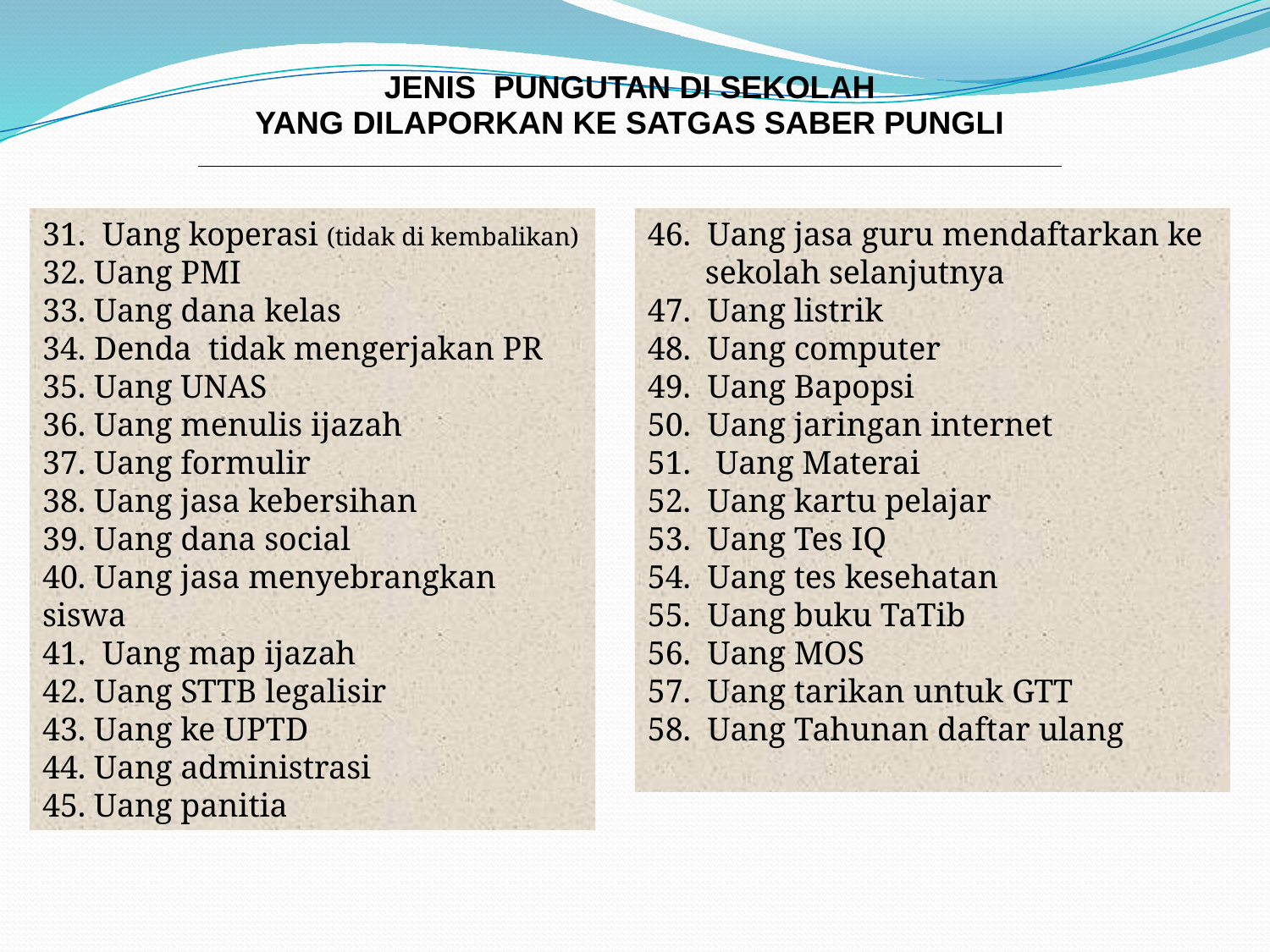

| JENIS PUNGUTAN DI SEKOLAH |  |  |  |
| --- | --- | --- | --- |
| YANG DILAPORKAN KE SATGAS SABER PUNGLI |  |  |  |
|  |  |  |  |
31.  Uang koperasi (tidak di kembalikan)
32. Uang PMI
33. Uang dana kelas
34. Denda  tidak mengerjakan PR
35. Uang UNAS
36. Uang menulis ijazah
37. Uang formulir
38. Uang jasa kebersihan
39. Uang dana social
40. Uang jasa menyebrangkan siswa
41.  Uang map ijazah
42. Uang STTB legalisir
43. Uang ke UPTD
44. Uang administrasi
45. Uang panitia
46.  Uang jasa guru mendaftarkan ke
       sekolah selanjutnya
47.  Uang listrik
48.  Uang computer
49.  Uang Bapopsi
50.  Uang jaringan internet
51.   Uang Materai
52.  Uang kartu pelajar
53.  Uang Tes IQ
54.  Uang tes kesehatan
55.  Uang buku TaTib
56.  Uang MOS
57.  Uang tarikan untuk GTT
58.  Uang Tahunan daftar ulang